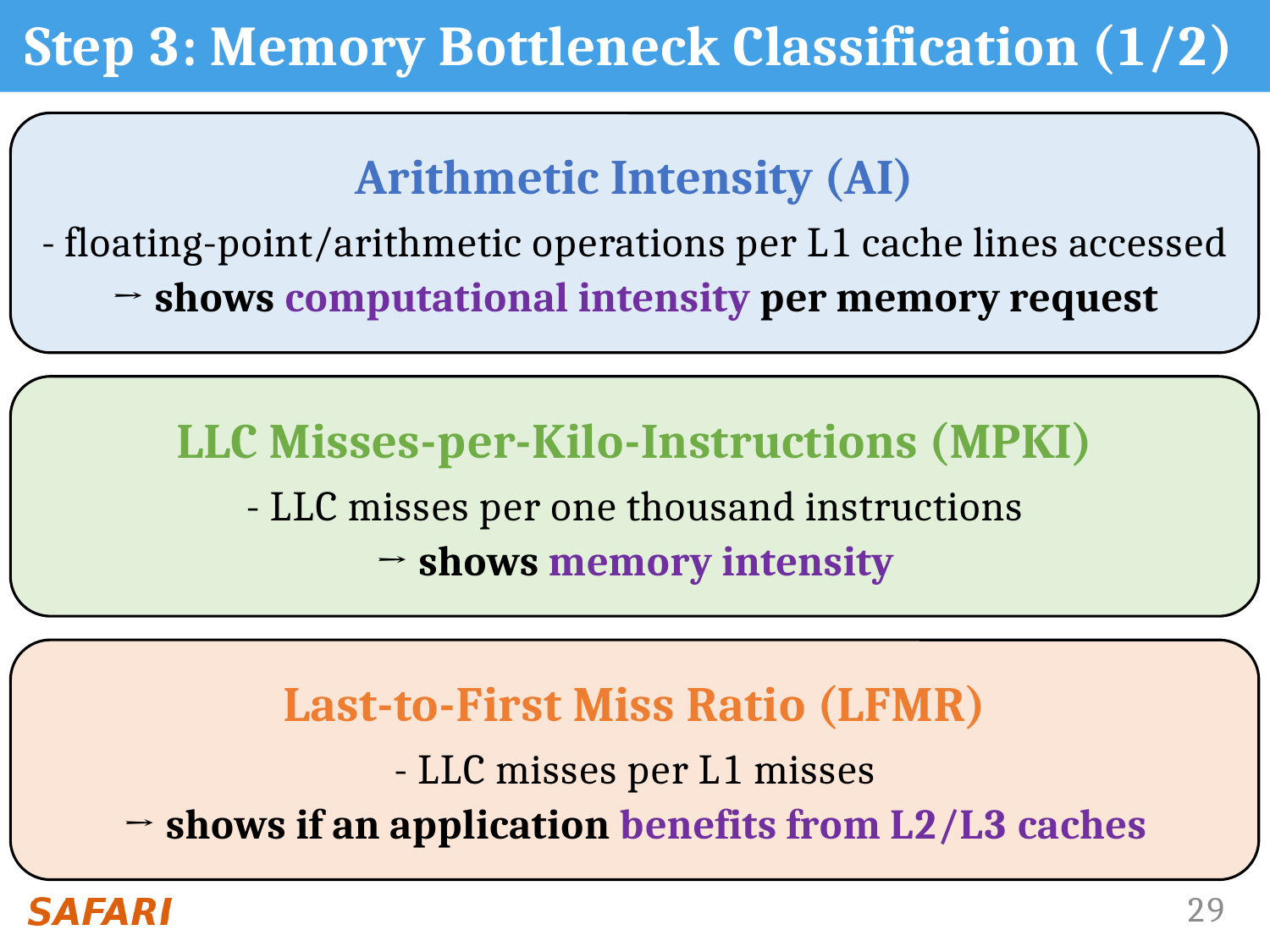

# Step 3: Memory Bottleneck Classification (1/2)
Arithmetic Intensity (AI)
- floating-point/arithmetic operations per L1 cache lines accessed
→ shows computational intensity per memory request
LLC Misses-per-Kilo-Instructions (MPKI)
- LLC misses per one thousand instructions
→ shows memory intensity

Last-to-First Miss Ratio (LFMR)
- LLC misses per L1 misses
→ shows if an application benefits from L2/L3 caches

29